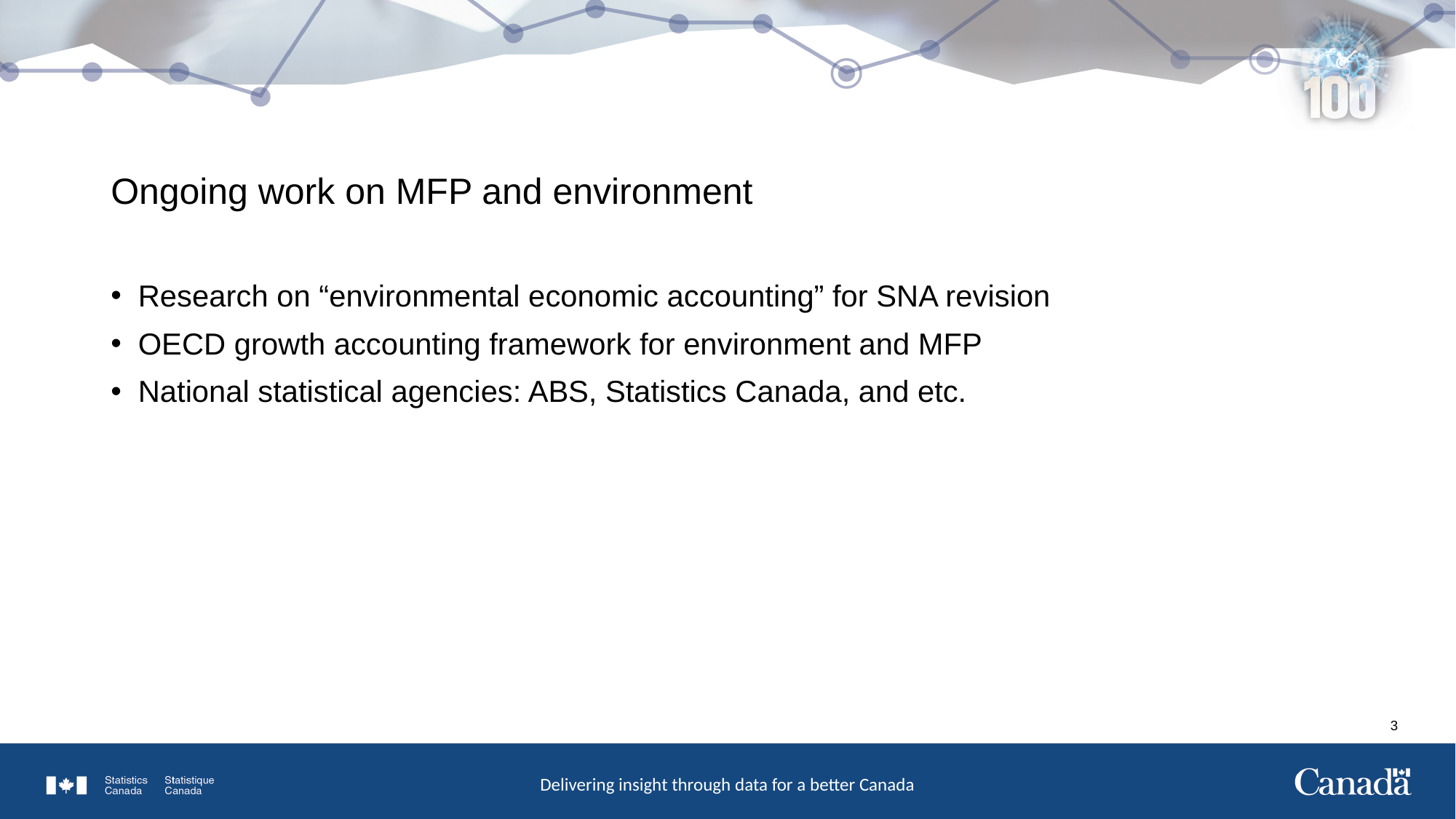

# Ongoing work on MFP and environment
Research on “environmental economic accounting” for SNA revision
OECD growth accounting framework for environment and MFP
National statistical agencies: ABS, Statistics Canada, and etc.
3